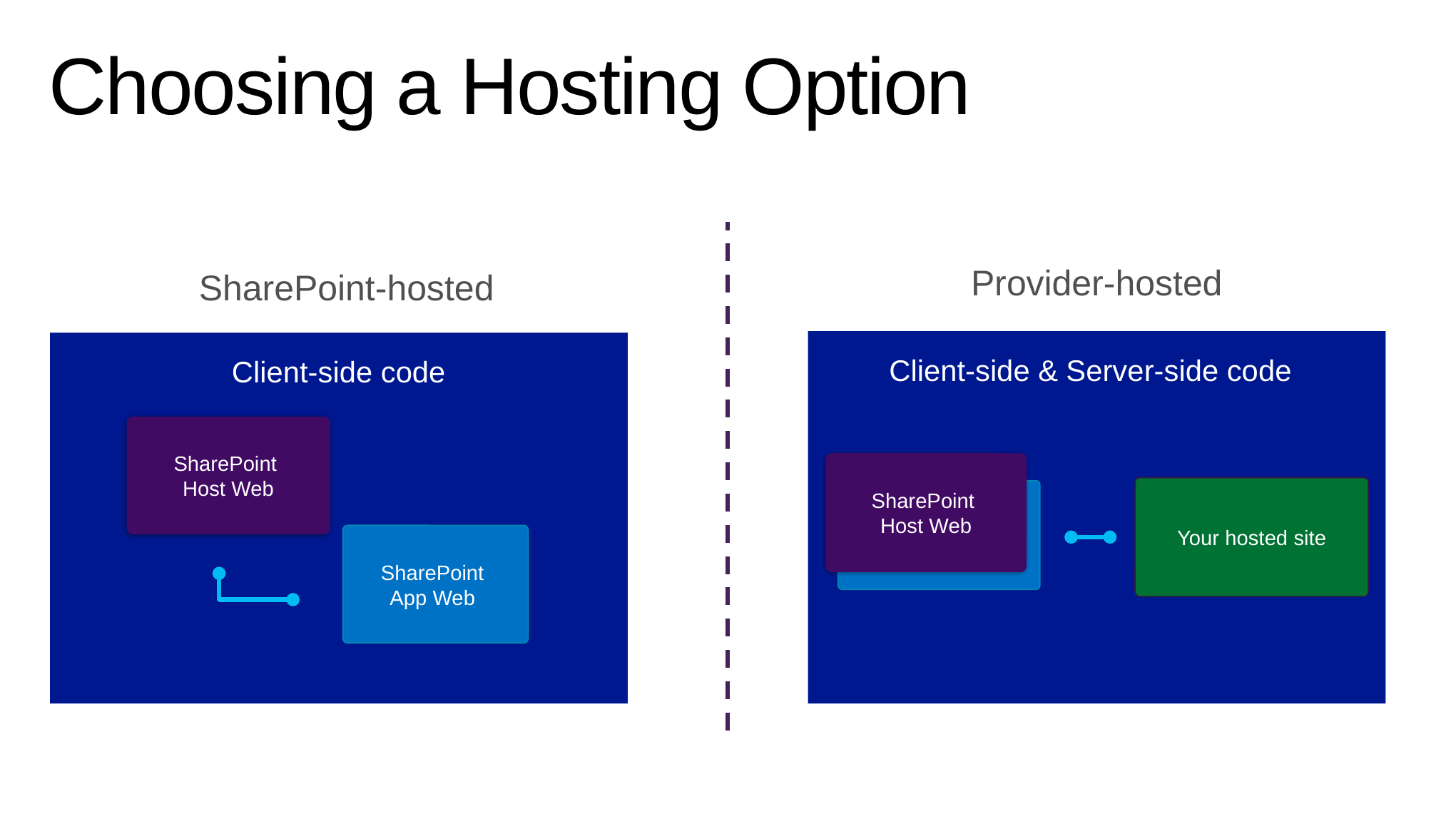

# Choosing a Hosting Option
Provider-hosted
SharePoint-hosted

Client-side code
SharePoint
Host Web
SharePoint
App Web
Client-side & Server-side code
SharePoint
Host Web
Your hosted site